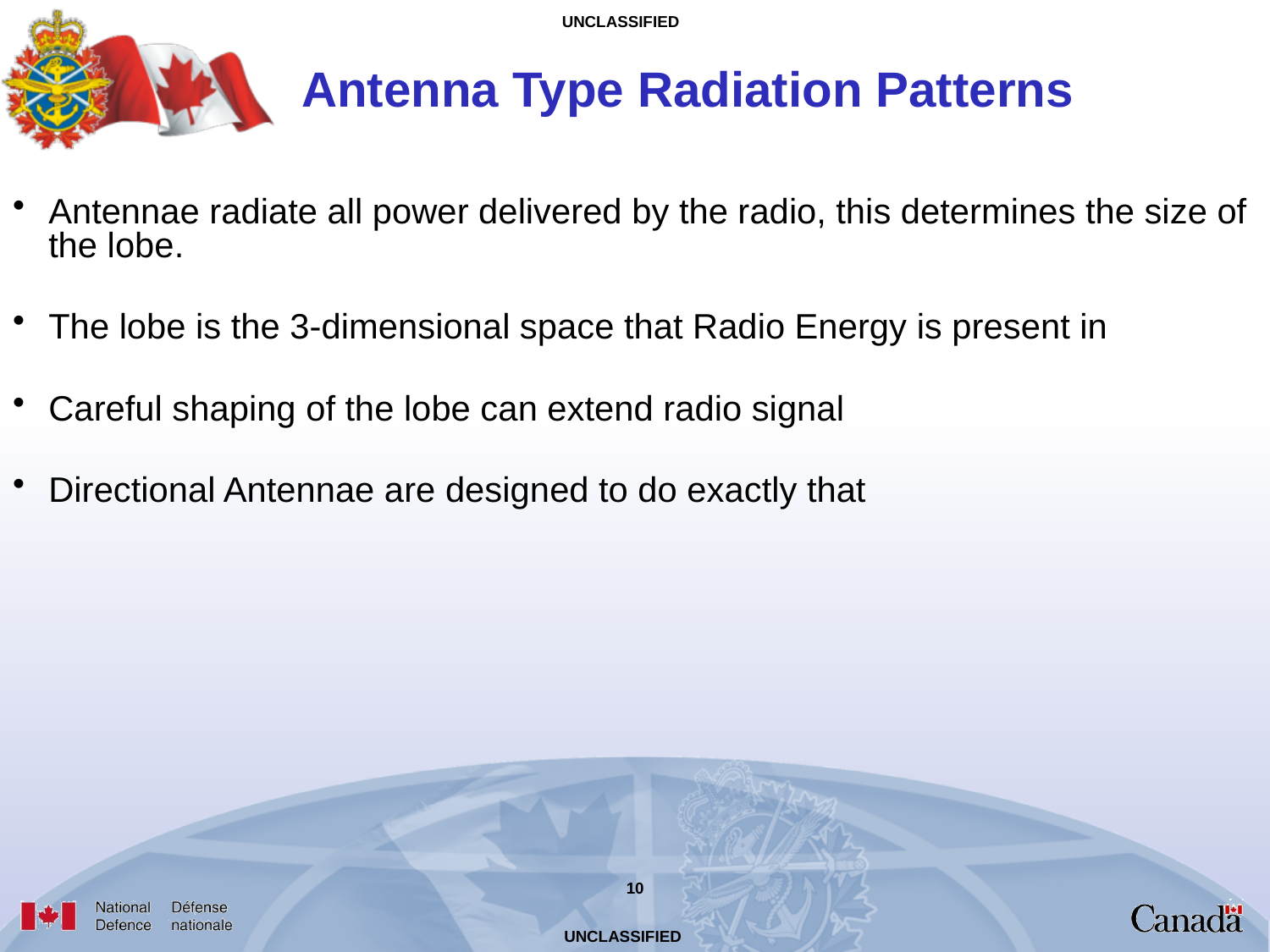

Antenna Type Radiation Patterns

Antennae radiate all power delivered by the radio, this determines the size of the lobe.

The lobe is the 3-dimensional space that Radio Energy is present in

Careful shaping of the lobe can extend radio signal

Directional Antennae are designed to do exactly that